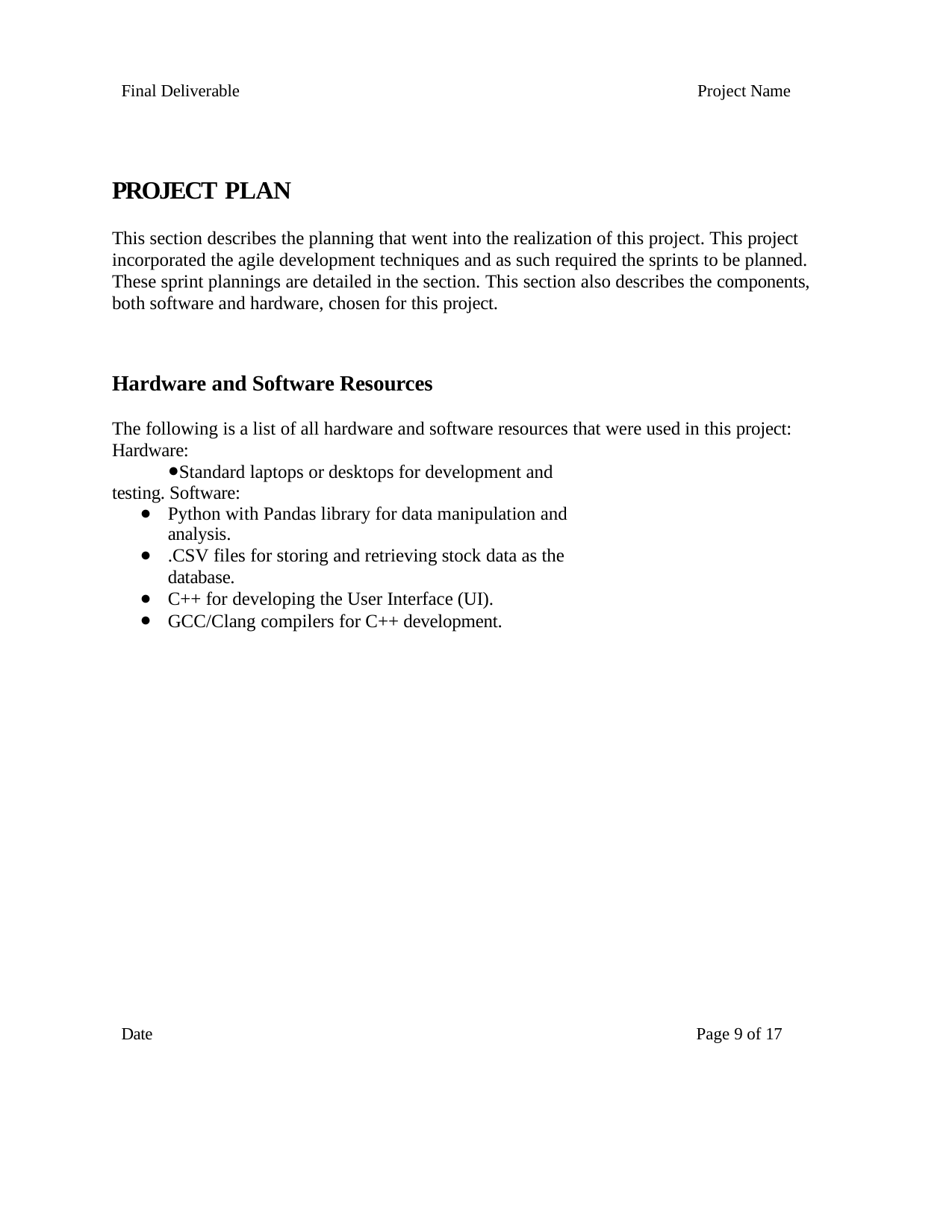

Final Deliverable
Project Name
Project Plan

This section describes the planning that went into the realization of this project. This project incorporated the agile development techniques and as such required the sprints to be planned. These sprint plannings are detailed in the section. This section also describes the components, both software and hardware, chosen for this project.
Hardware and Software Resources
The following is a list of all hardware and software resources that were used in this project: Hardware:
Standard laptops or desktops for development and testing. Software:
Python with Pandas library for data manipulation and analysis.
.CSV files for storing and retrieving stock data as the database.
C++ for developing the User Interface (UI).
GCC/Clang compilers for C++ development.
Date
Page 9 of 17